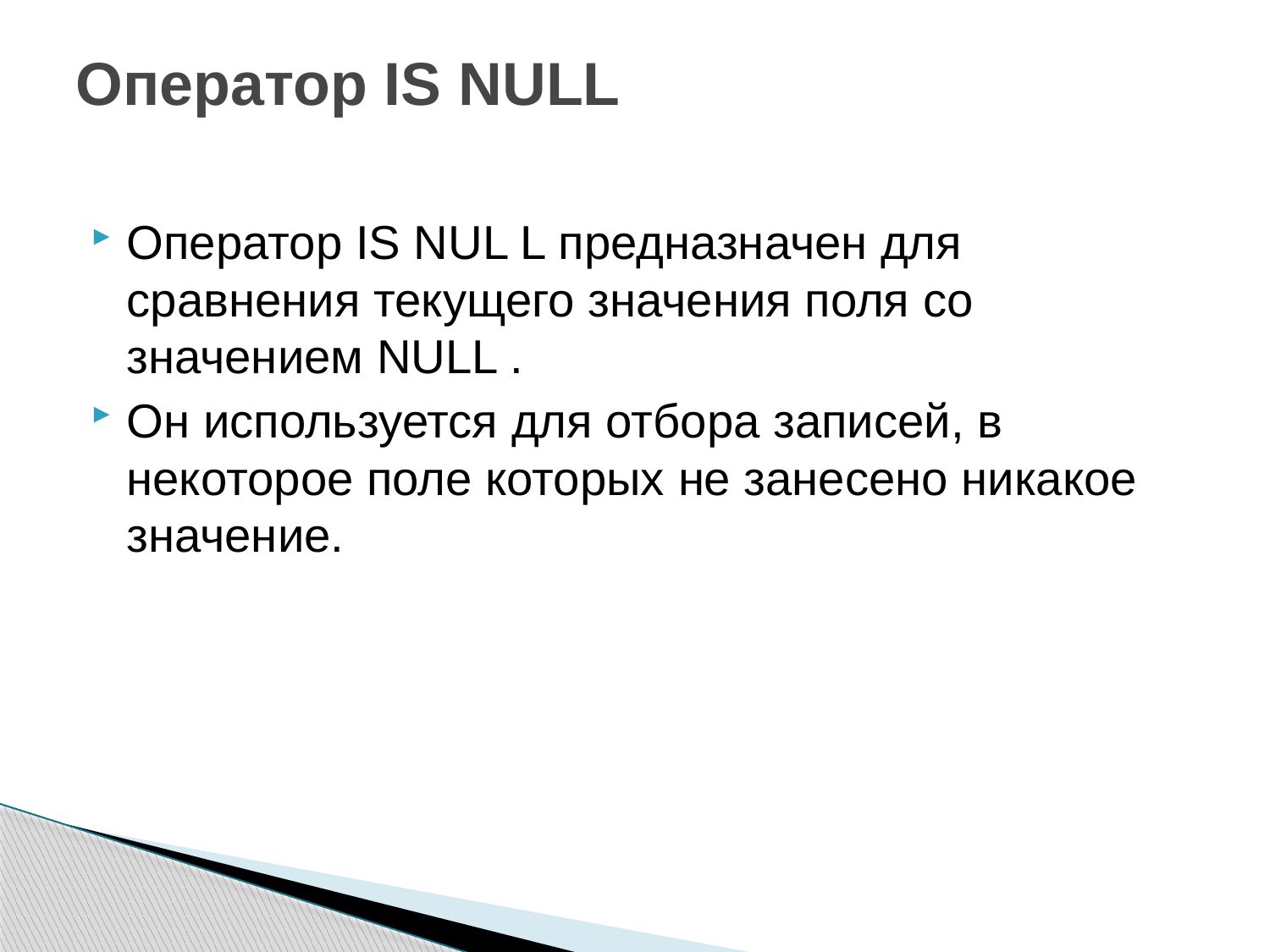

# Оператор IS NULL
Оператор IS NUL L предназначен для сравнения текущего значения поля со значением NULL .
Он используется для отбора записей, в некоторое поле которых не занесено никакое значение.